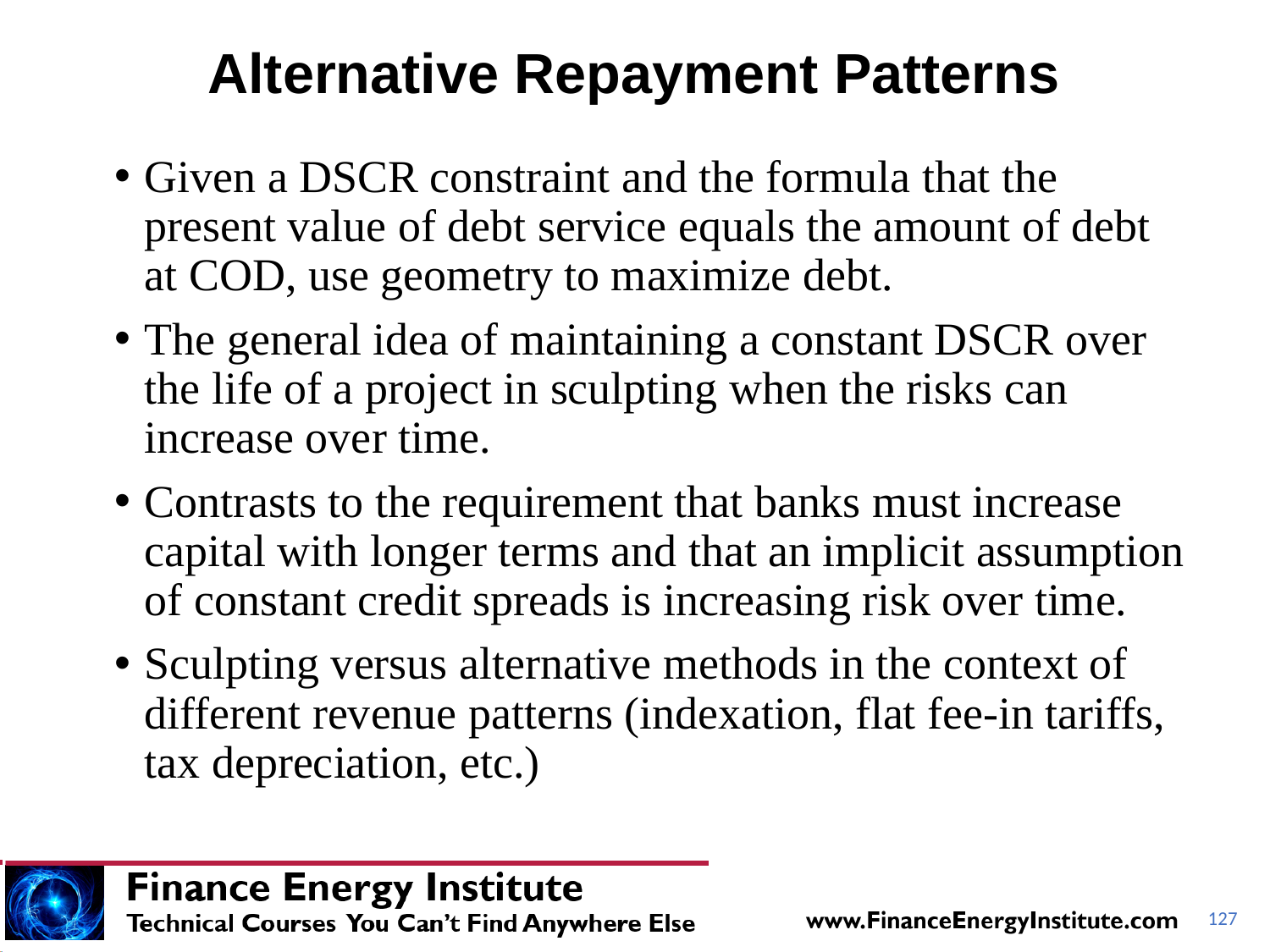

# Alternative Repayment Patterns
Given a DSCR constraint and the formula that the present value of debt service equals the amount of debt at COD, use geometry to maximize debt.
The general idea of maintaining a constant DSCR over the life of a project in sculpting when the risks can increase over time.
Contrasts to the requirement that banks must increase capital with longer terms and that an implicit assumption of constant credit spreads is increasing risk over time.
Sculpting versus alternative methods in the context of different revenue patterns (indexation, flat fee-in tariffs, tax depreciation, etc.)
127